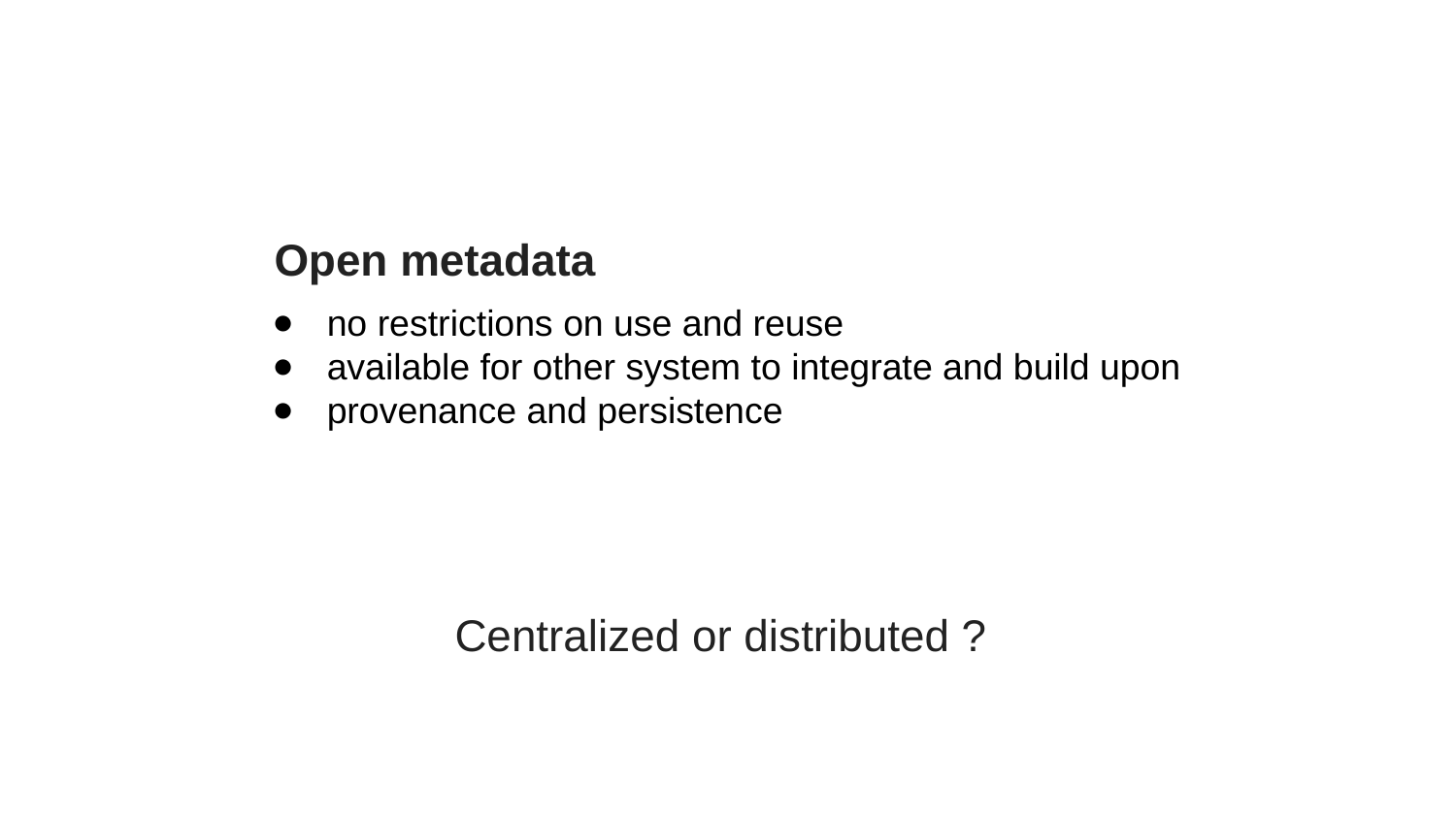

Open metadata
no restrictions on use and reuse
available for other system to integrate and build upon
provenance and persistence
Centralized or distributed ?